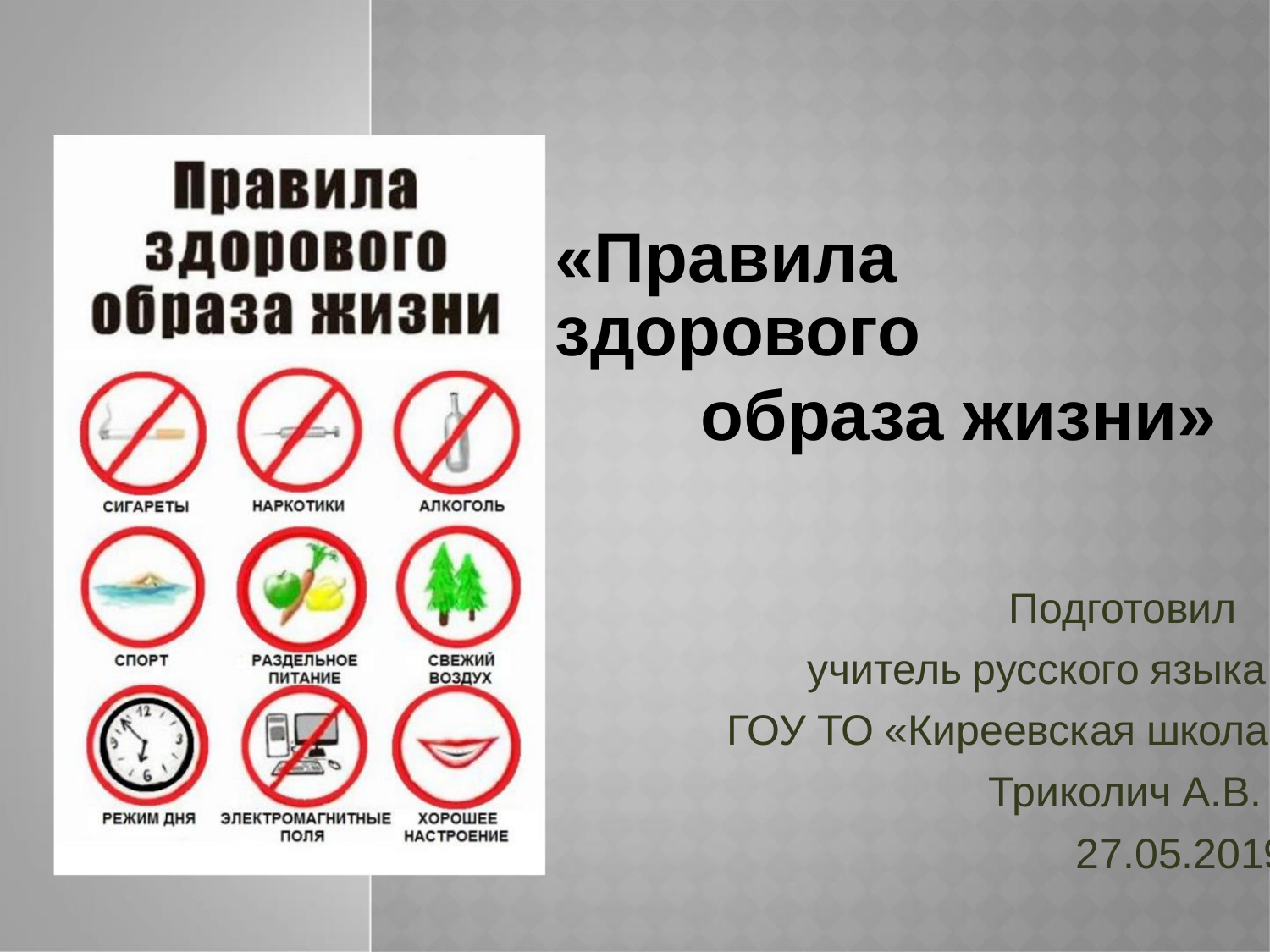

«Правила здорового
образа жизни»
Подготовил
учитель русского языка
ГОУ ТО «Киреевская школа»
Триколич А.В.
27.05.2019